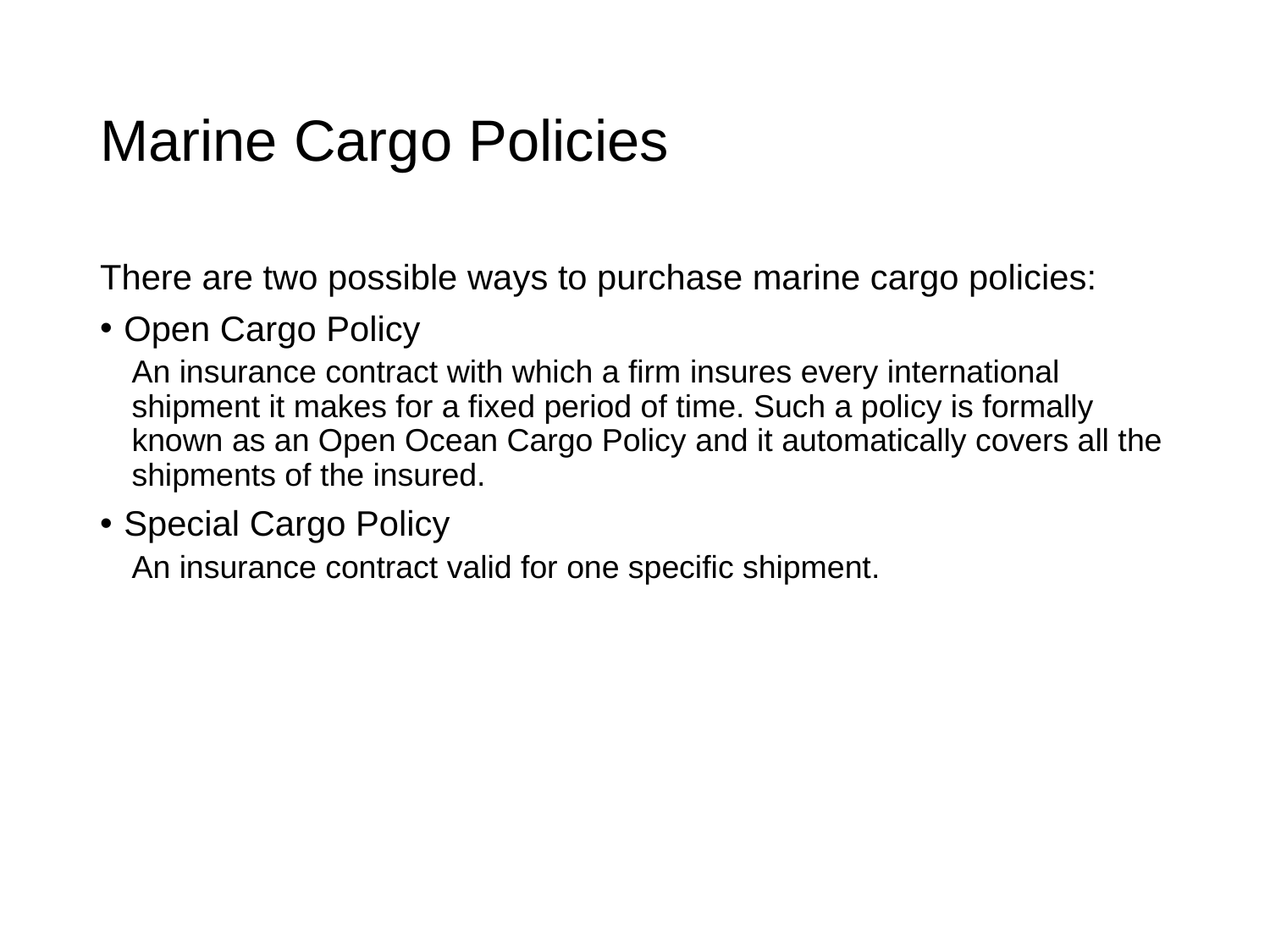

# Marine Cargo Policies
There are two possible ways to purchase marine cargo policies:
Open Cargo Policy
An insurance contract with which a firm insures every international shipment it makes for a fixed period of time. Such a policy is formally known as an Open Ocean Cargo Policy and it automatically covers all the shipments of the insured.
Special Cargo Policy
An insurance contract valid for one specific shipment.